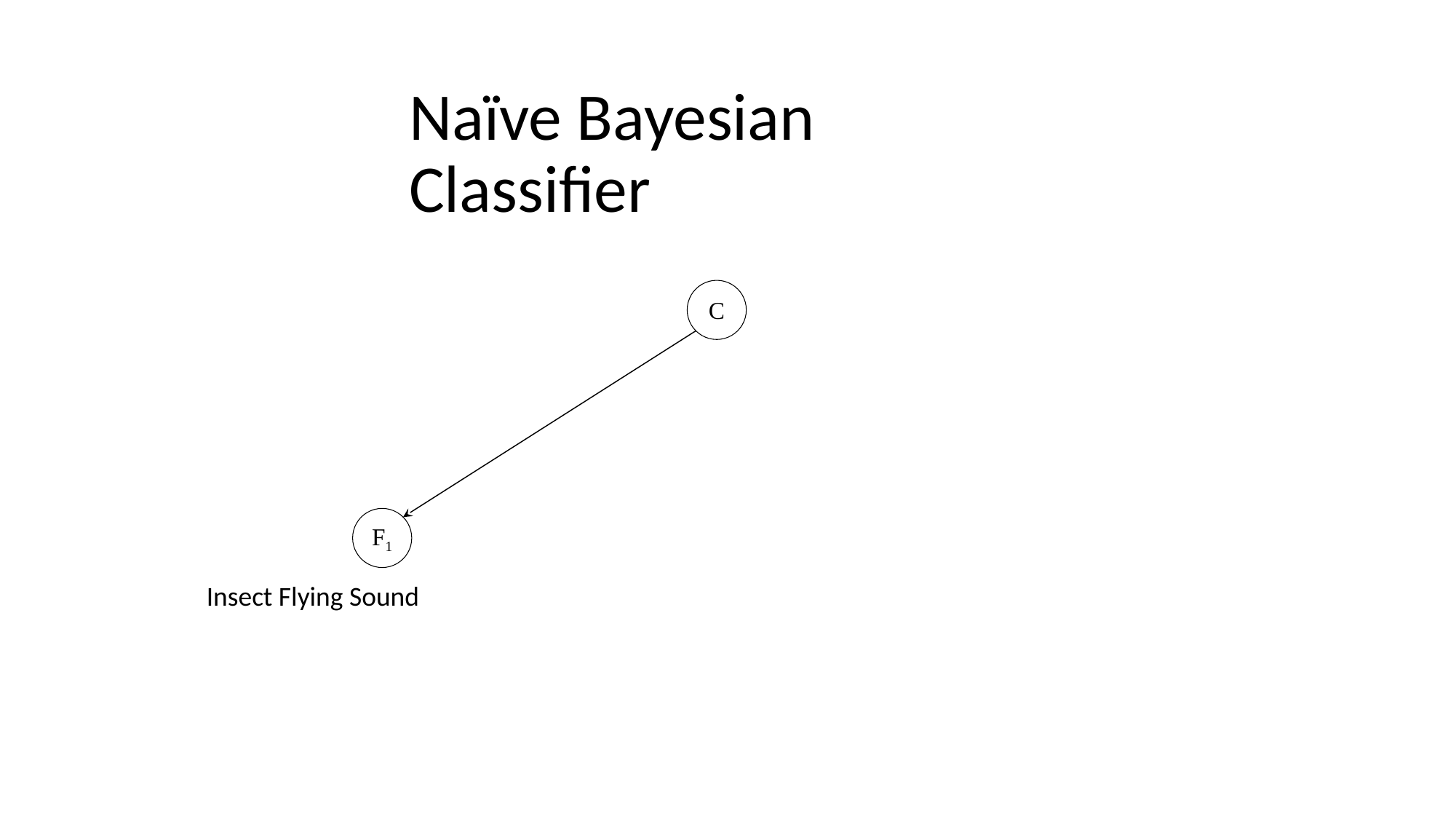

# Naïve Bayesian Classifier
C
F1
Insect Flying Sound